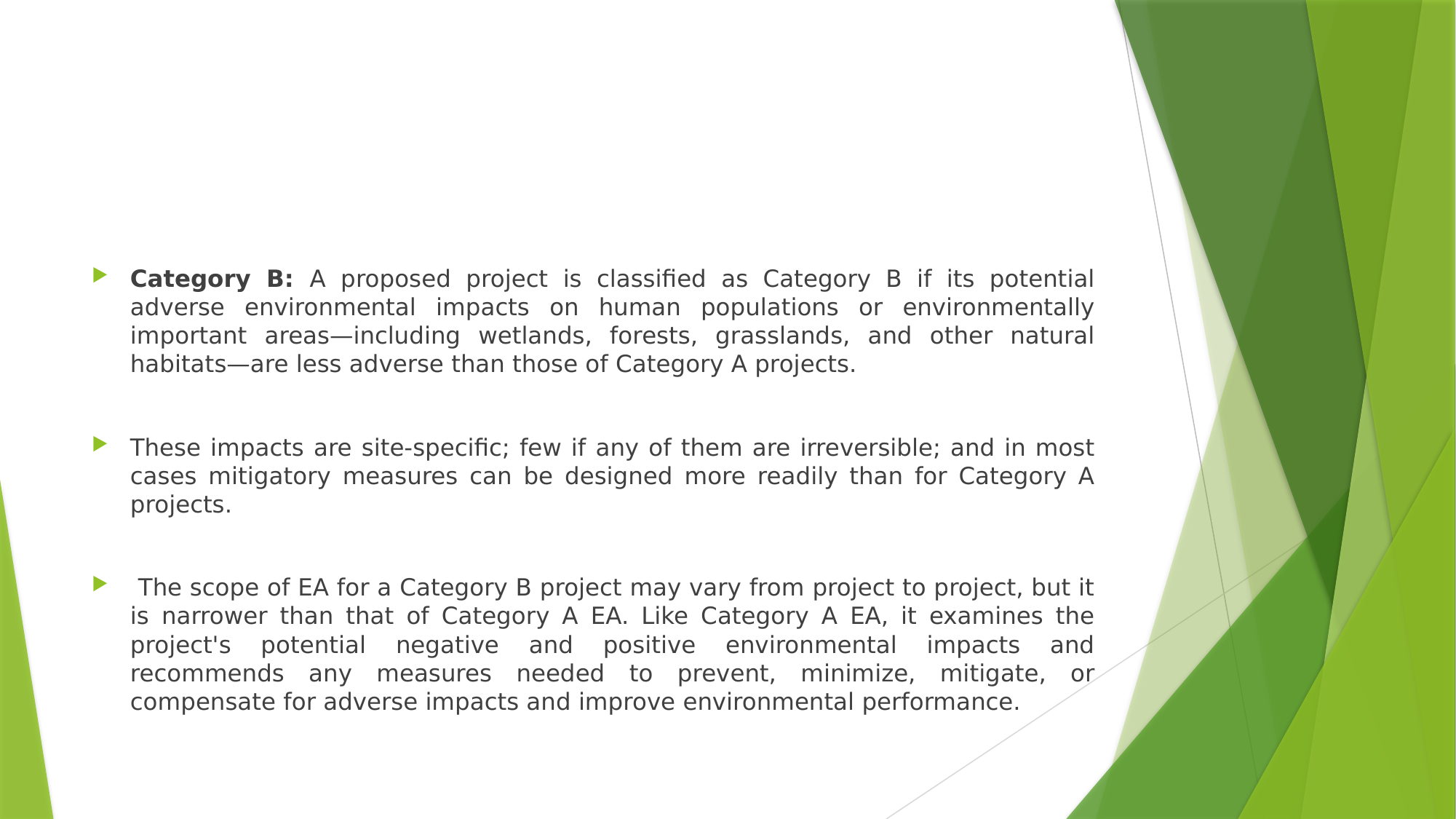

#
Category B: A proposed project is classified as Category B if its potential adverse environmental impacts on human populations or environmentally important areas—including wetlands, forests, grasslands, and other natural habitats—are less adverse than those of Category A projects.

These impacts are site-specific; few if any of them are irreversible; and in most cases mitigatory measures can be designed more readily than for Category A projects.

 The scope of EA for a Category B project may vary from project to project, but it is narrower than that of Category A EA. Like Category A EA, it examines the project's potential negative and positive environmental impacts and recommends any measures needed to prevent, minimize, mitigate, or compensate for adverse impacts and improve environmental performance.